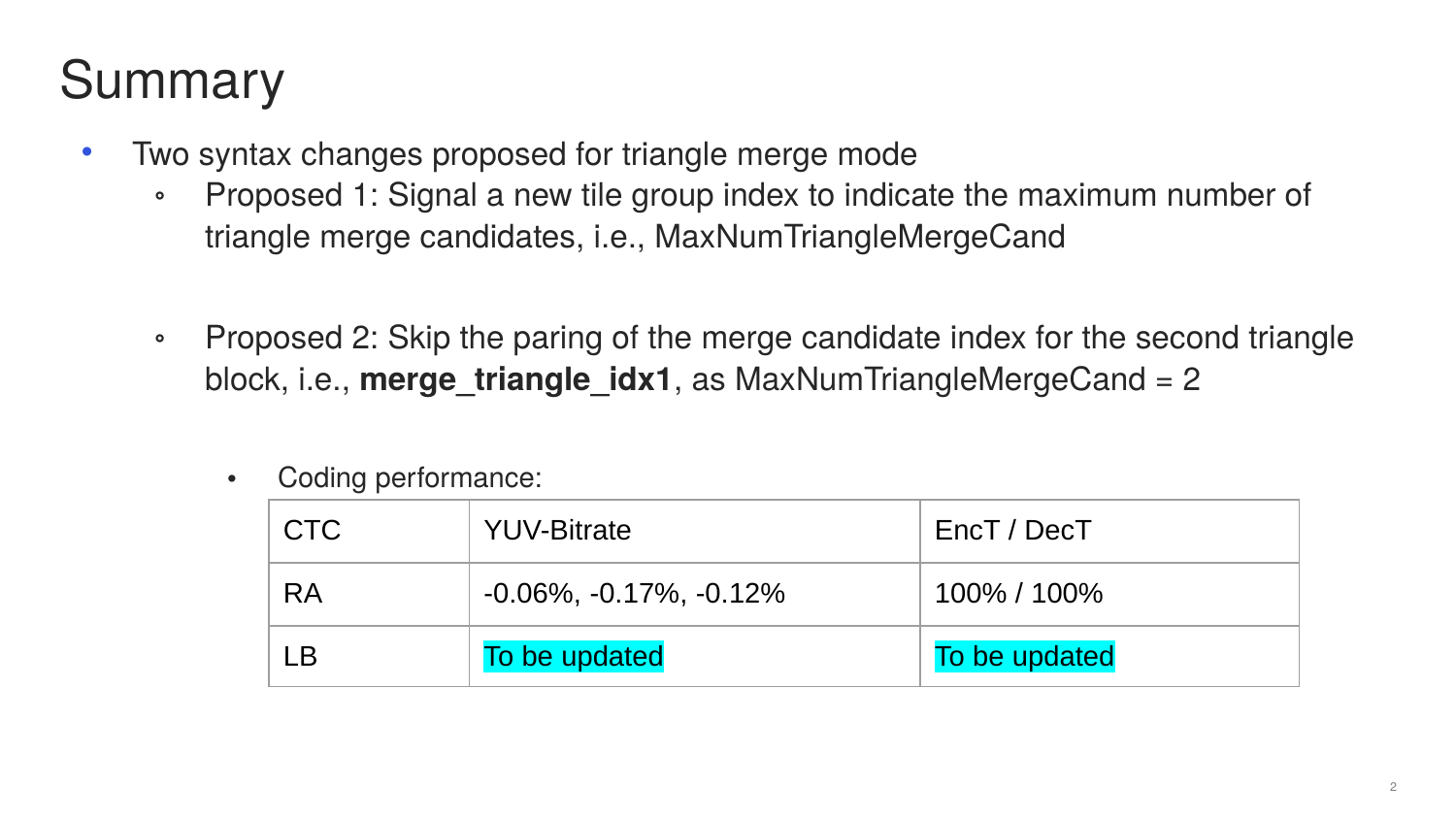

# Summary
Two syntax changes proposed for triangle merge mode
Proposed 1: Signal a new tile group index to indicate the maximum number of triangle merge candidates, i.e., MaxNumTriangleMergeCand

Proposed 2: Skip the paring of the merge candidate index for the second triangle block, i.e., merge_triangle_idx1, as MaxNumTriangleMergeCand = 2

Coding performance:
| CTC | YUV-Bitrate | EncT / DecT |
| --- | --- | --- |
| RA | -0.06%, -0.17%, -0.12% | 100% / 100% |
| LB | To be updated | To be updated |